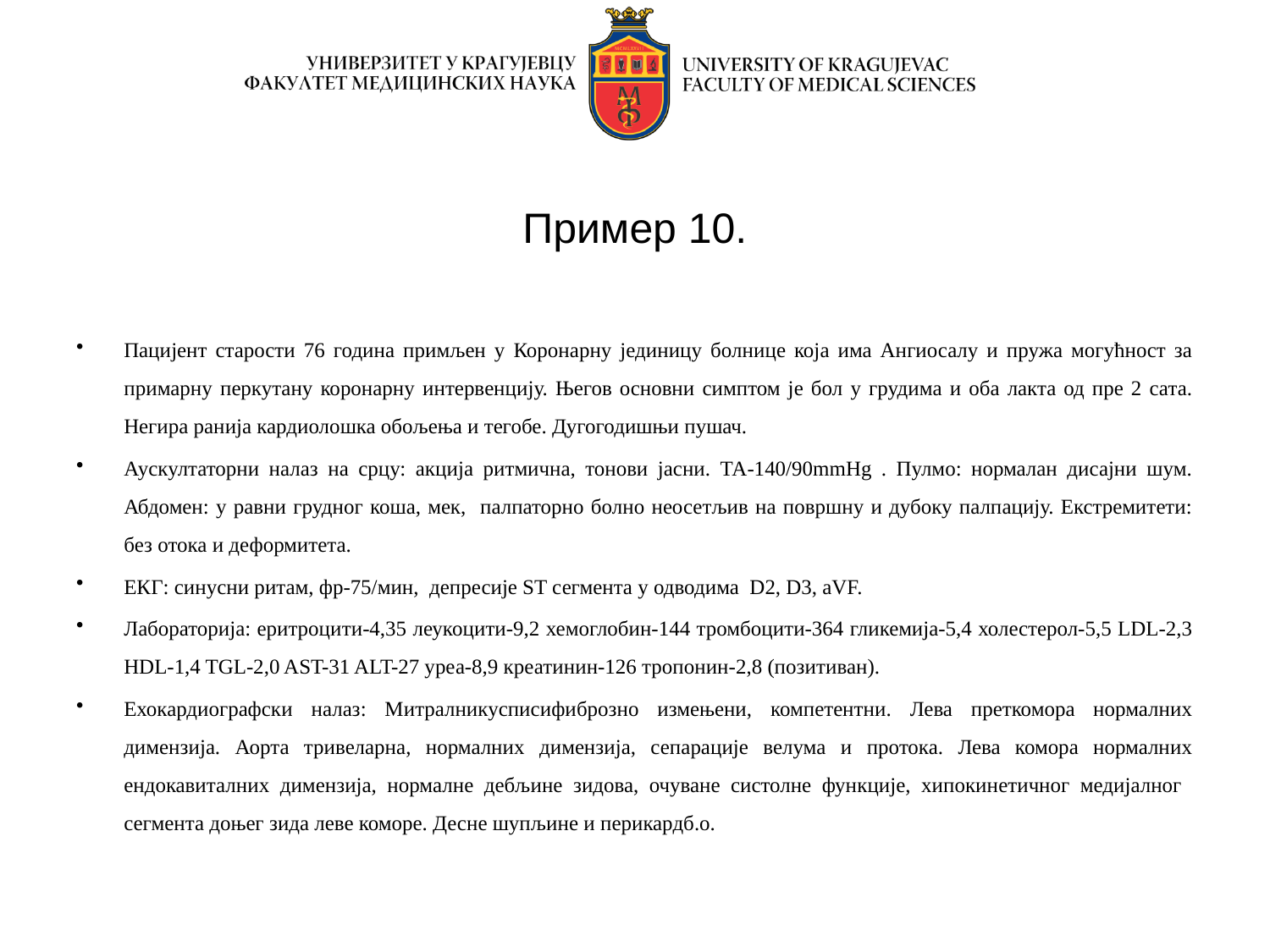

# Пример 10.
Пацијент старости 76 година примљен у Коронарну јединицу болнице која има Ангиосалу и пружа могућност за примарну перкутану коронарну интервенцију. Његов основни симптом је бол у грудима и оба лакта од пре 2 сата. Негира ранија кардиолошка обољења и тегобе. Дугогодишњи пушач.
Аускултаторни налаз на срцу: акција ритмична, тонови јасни. ТА-140/90mmHg . Пулмо: нормалан дисајни шум. Абдомен: у равни грудног коша, мек,  палпаторно болно неосетљив на површну и дубоку палпацију. Екстремитети: без отока и деформитета.
ЕКГ: синусни ритам, фр-75/мин,  депресије ST сегмента у одводима  D2, D3, aVF.
Лабораторија: еритроцити-4,35 леукоцити-9,2 хемоглобин-144 тромбоцити-364 гликемија-5,4 холестерол-5,5 LDL-2,3 HDL-1,4 TGL-2,0 AST-31 ALT-27 уреа-8,9 креатинин-126 тропонин-2,8 (позитиван).
Ехокардиографски налаз: Митралникусписифиброзно измењени, компетентни. Лева преткомора нормалних димензија. Аорта тривеларна, нормалних димензија, сепарације велума и протока. Лева комора нормалних ендокавиталних димензија, нормалне дебљине зидова, очуване систолне функције, хипокинетичног медијалног  сегмента доњег зида леве коморе. Десне шупљине и перикардб.о.